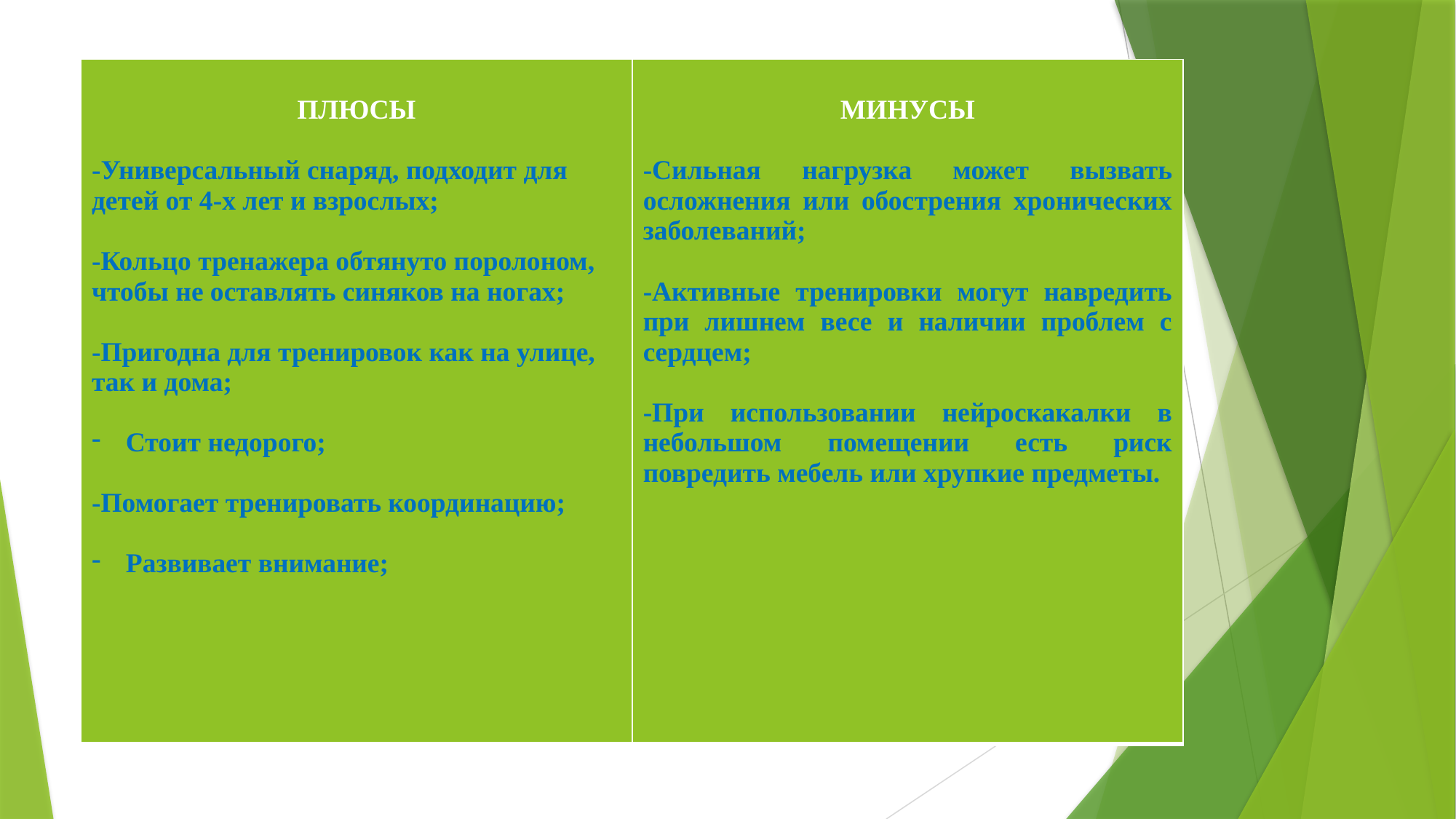

| ПЛЮСЫ -Универсальный снаряд, подходит для детей от 4-х лет и взрослых; -Кольцо тренажера обтянуто поролоном, чтобы не оставлять синяков на ногах; -Пригодна для тренировок как на улице, так и дома; Стоит недорого; -Помогает тренировать координацию; Развивает внимание; | МИНУСЫ -Сильная нагрузка может вызвать осложнения или обострения хронических заболеваний; -Активные тренировки могут навредить при лишнем весе и наличии проблем с сердцем; -При использовании нейроскакалки в небольшом помещении есть риск повредить мебель или хрупкие предметы. |
| --- | --- |
#

Достоинства: